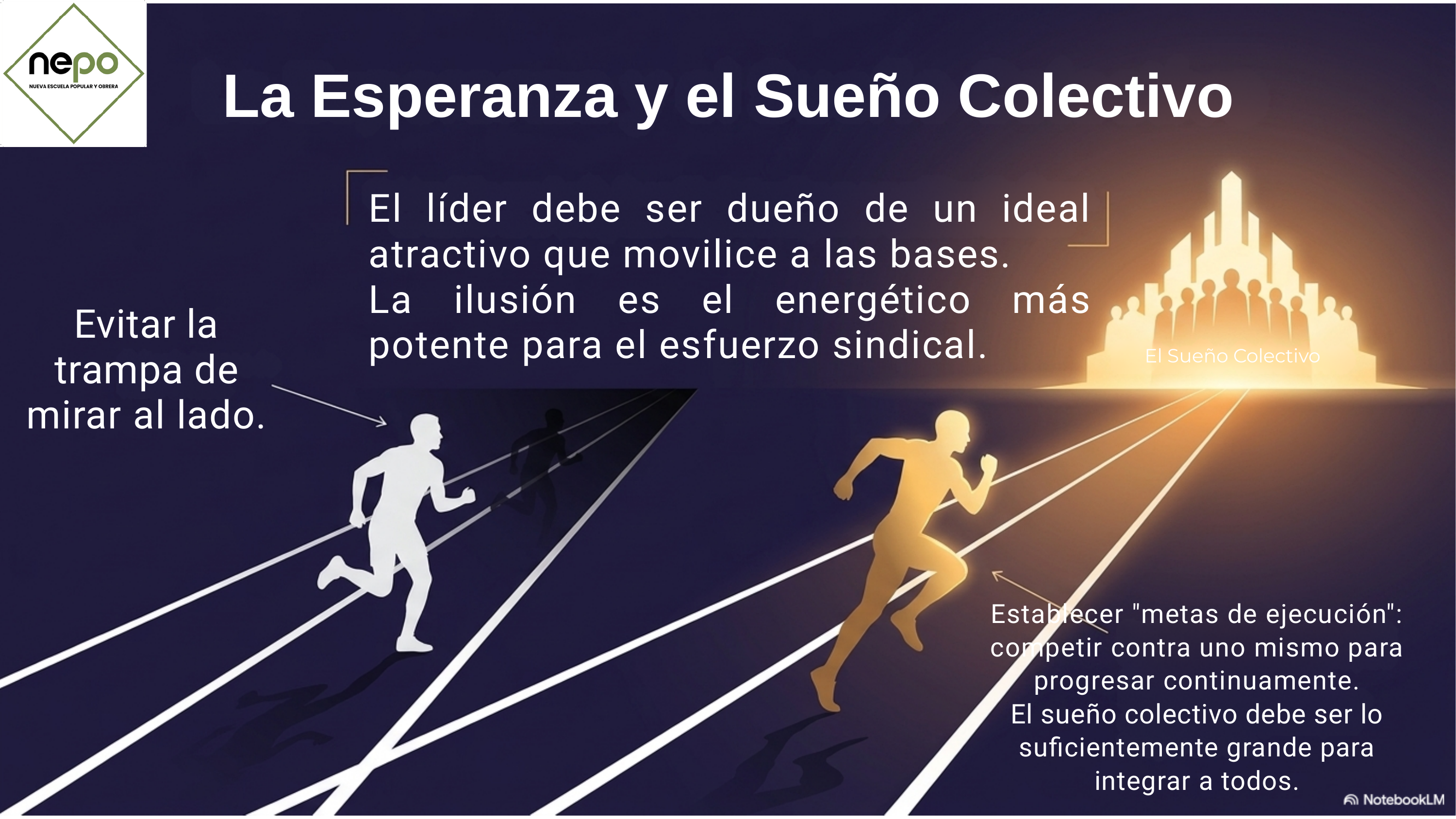

La Esperanza y el Sueño Colectivo
El líder debe ser dueño de un ideal atractivo que movilice a las bases.
La ilusión es el energético más potente para el esfuerzo sindical.
Evitar la trampa de
mirar al lado.
El Sueño Colectivo
Establecer "metas de ejecución":
competir contra uno mismo para
progresar continuamente.
El sueño colectivo debe ser lo
suficientemente grande para
integrar a todos.